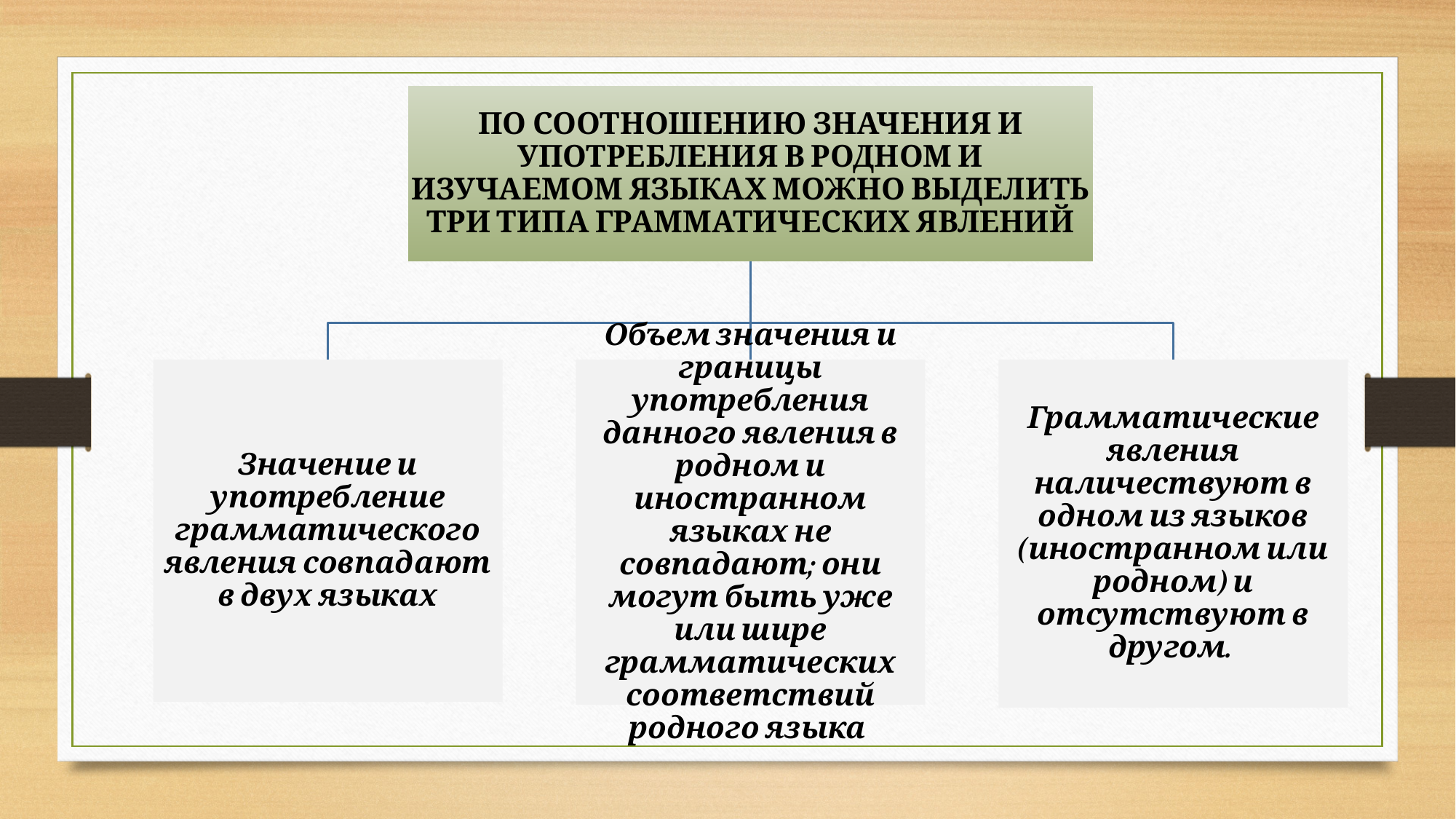

По соотношению значения и употребления в родном и изучаемом языках можно выделить три типа грамматических явлений
Значение и употребление грамматического явления совпадают в двух языках
Объем значения и границы употребления данного явления в родном и иностранном языках не совпадают; они могут быть уже или шире грамматических соответствий родного языка
Грамматические явления наличествуют в одном из языков (иностранном или родном) и отсутствуют в другом.